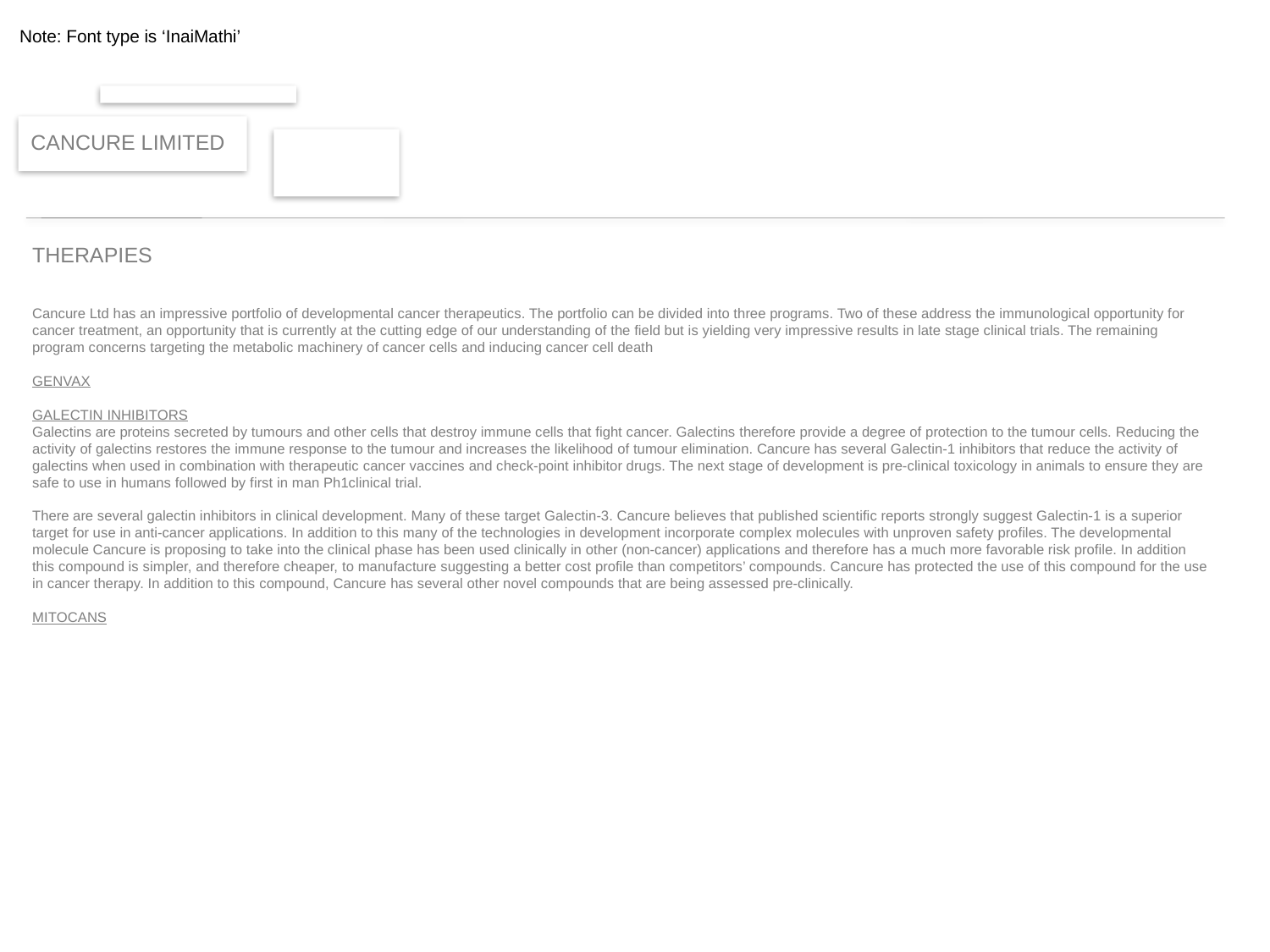

Note: Font type is ‘InaiMathi’

CANCURE LIMITED

THERAPIES
Cancure Ltd has an impressive portfolio of developmental cancer therapeutics. The portfolio can be divided into three programs. Two of these address the immunological opportunity for cancer treatment, an opportunity that is currently at the cutting edge of our understanding of the field but is yielding very impressive results in late stage clinical trials. The remaining program concerns targeting the metabolic machinery of cancer cells and inducing cancer cell death

GENVAX

GALECTIN INHIBITORS
Galectins are proteins secreted by tumours and other cells that destroy immune cells that fight cancer. Galectins therefore provide a degree of protection to the tumour cells. Reducing the activity of galectins restores the immune response to the tumour and increases the likelihood of tumour elimination. Cancure has several Galectin-1 inhibitors that reduce the activity of galectins when used in combination with therapeutic cancer vaccines and check-point inhibitor drugs. The next stage of development is pre-clinical toxicology in animals to ensure they are safe to use in humans followed by first in man Ph1clinical trial.

There are several galectin inhibitors in clinical development. Many of these target Galectin-3. Cancure believes that published scientific reports strongly suggest Galectin-1 is a superior target for use in anti-cancer applications. In addition to this many of the technologies in development incorporate complex molecules with unproven safety profiles. The developmental molecule Cancure is proposing to take into the clinical phase has been used clinically in other (non-cancer) applications and therefore has a much more favorable risk profile. In addition this compound is simpler, and therefore cheaper, to manufacture suggesting a better cost profile than competitors’ compounds. Cancure has protected the use of this compound for the use in cancer therapy. In addition to this compound, Cancure has several other novel compounds that are being assessed pre-clinically.

MITOCANS